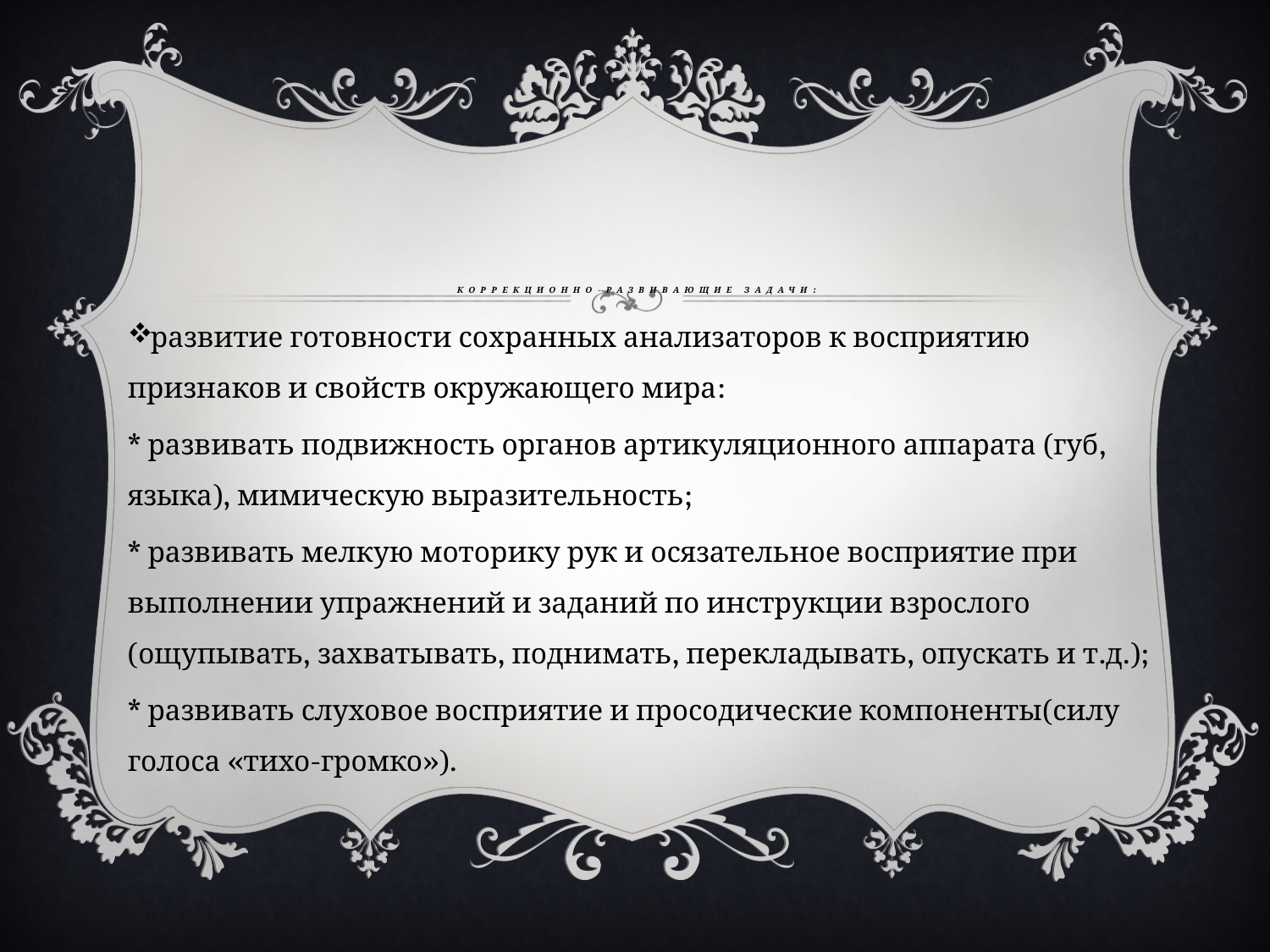

# Коррекционно-развивающие ЗАДАЧИ:
развитие готовности сохранных анализаторов к восприятию признаков и свойств окружающего мира:
* развивать подвижность органов артикуляционного аппарата (губ, языка), мимическую выразительность;
* развивать мелкую моторику рук и осязательное восприятие при выполнении упражнений и заданий по инструкции взрослого (ощупывать, захватывать, поднимать, перекладывать, опускать и т.д.);
* развивать слуховое восприятие и просодические компоненты(силу голоса «тихо-громко»).